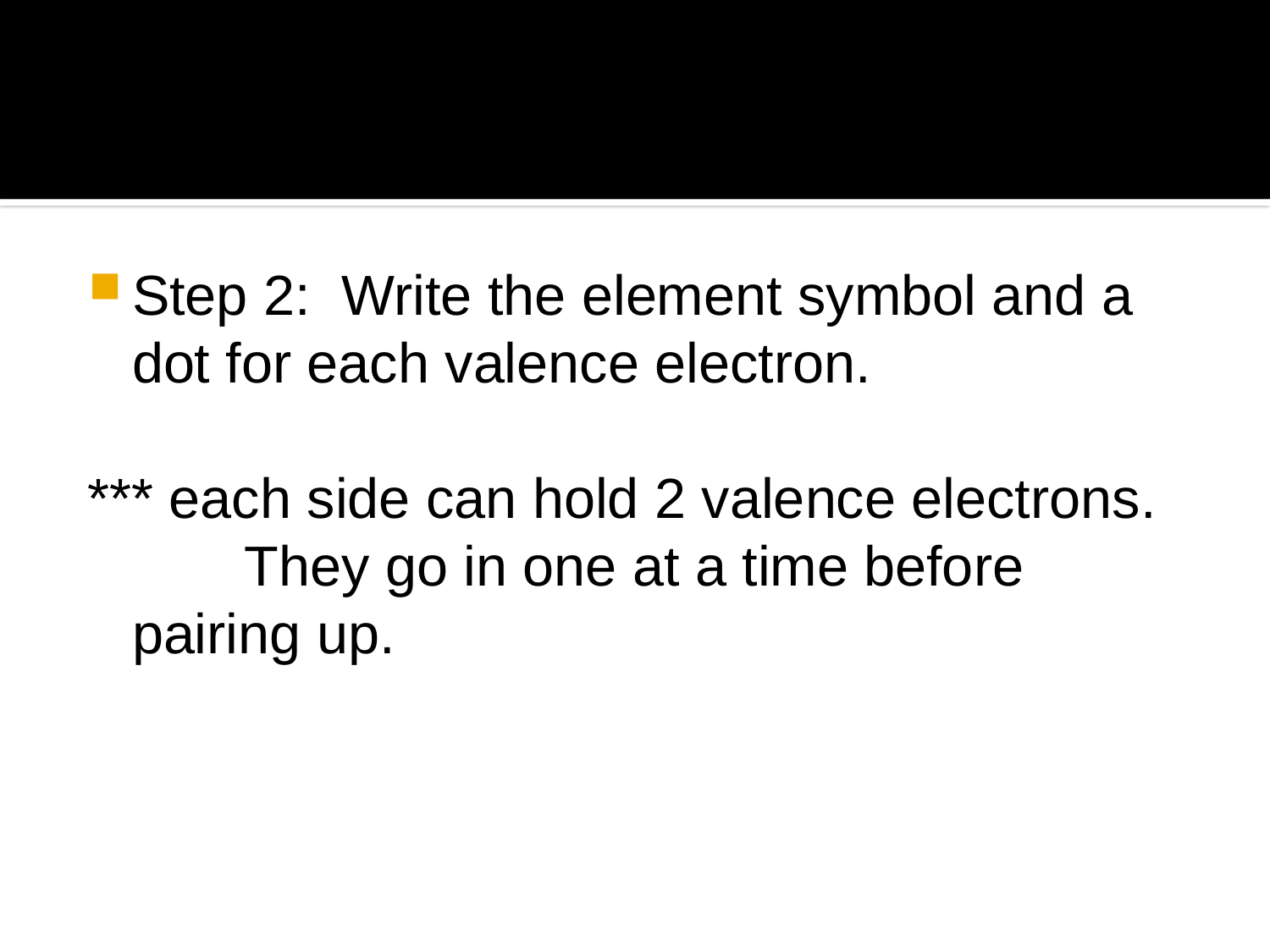

#
Step 2:  Write the element symbol and a dot for each valence electron.

*** each side can hold 2 valence electrons.
          They go in one at a time before pairing up.